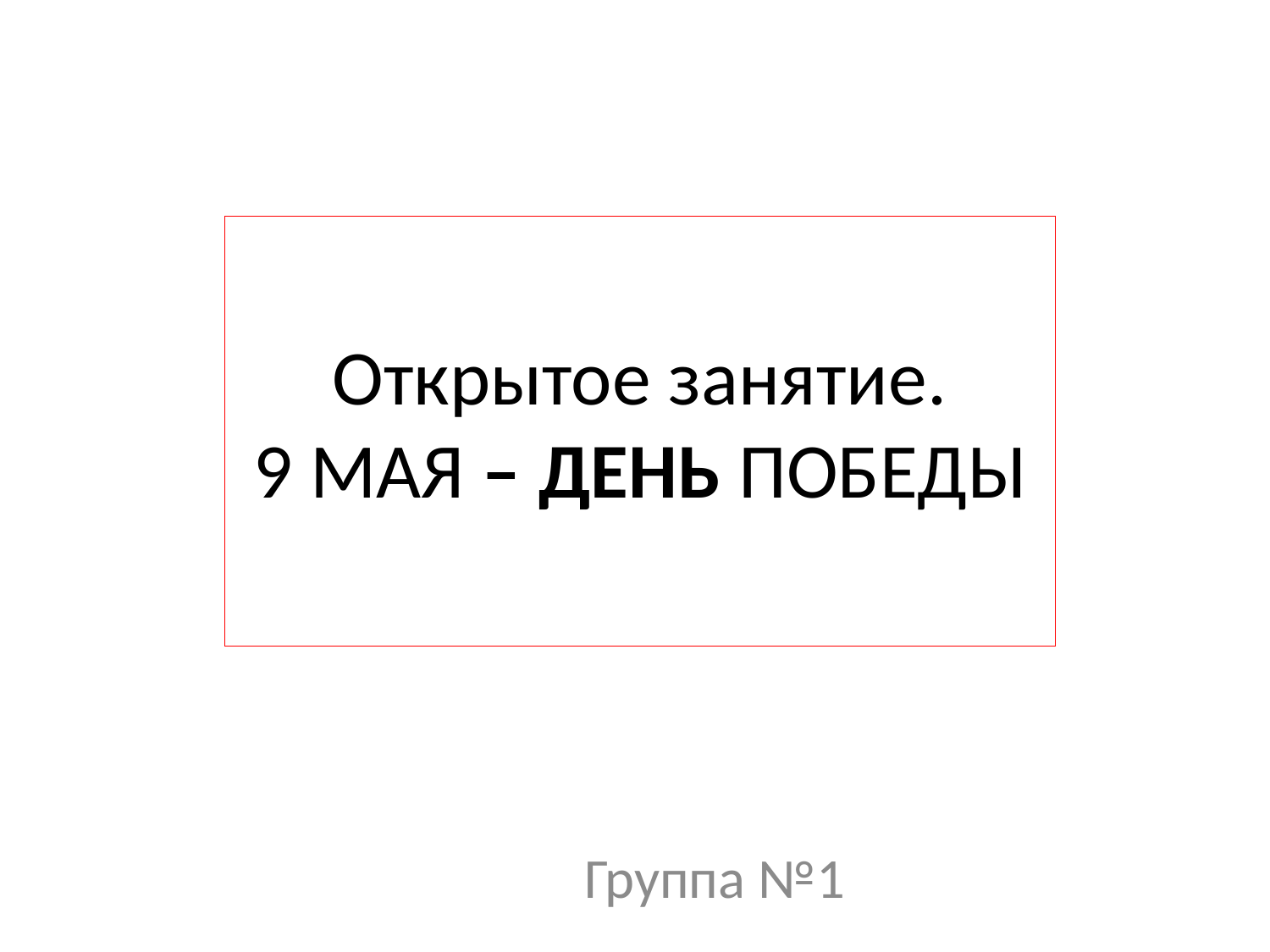

# Открытое занятие. 9 МАЯ – ДЕНЬ ПОБЕДЫ
Группа №1